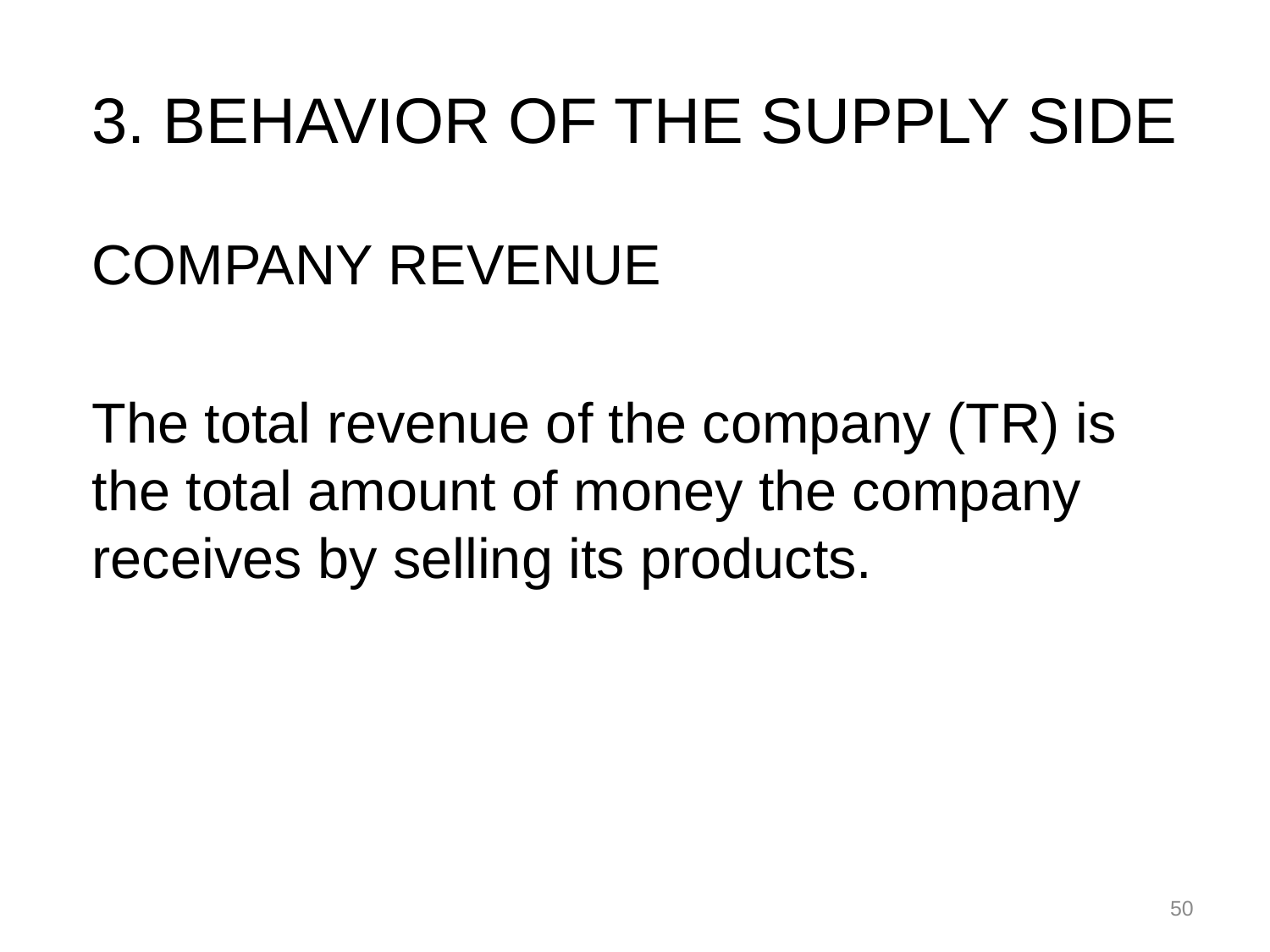

# 3. BEHAVIOR OF THE SUPPLY SIDE
COMPANY REVENUE

The total revenue of the company (TR) is the total amount of money the company receives by selling its products.
50